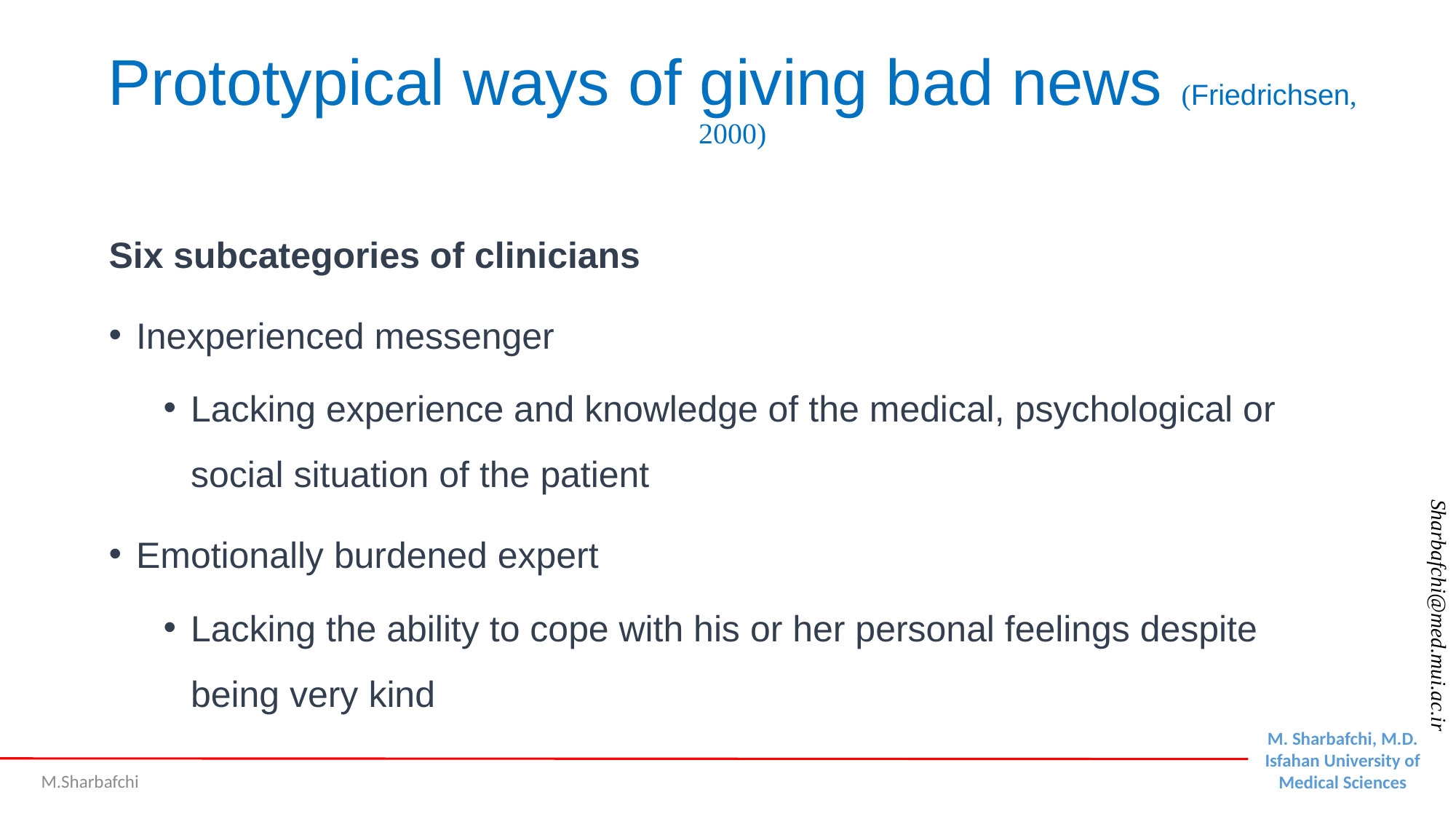

# Prototypical ways of giving bad news (Friedrichsen, 2000)
Six subcategories of clinicians
Inexperienced messenger
Lacking experience and knowledge of the medical, psychological or
social situation of the patient
Emotionally burdened expert
Lacking the ability to cope with his or her personal feelings despite
being very kind
M.Sharbafchi